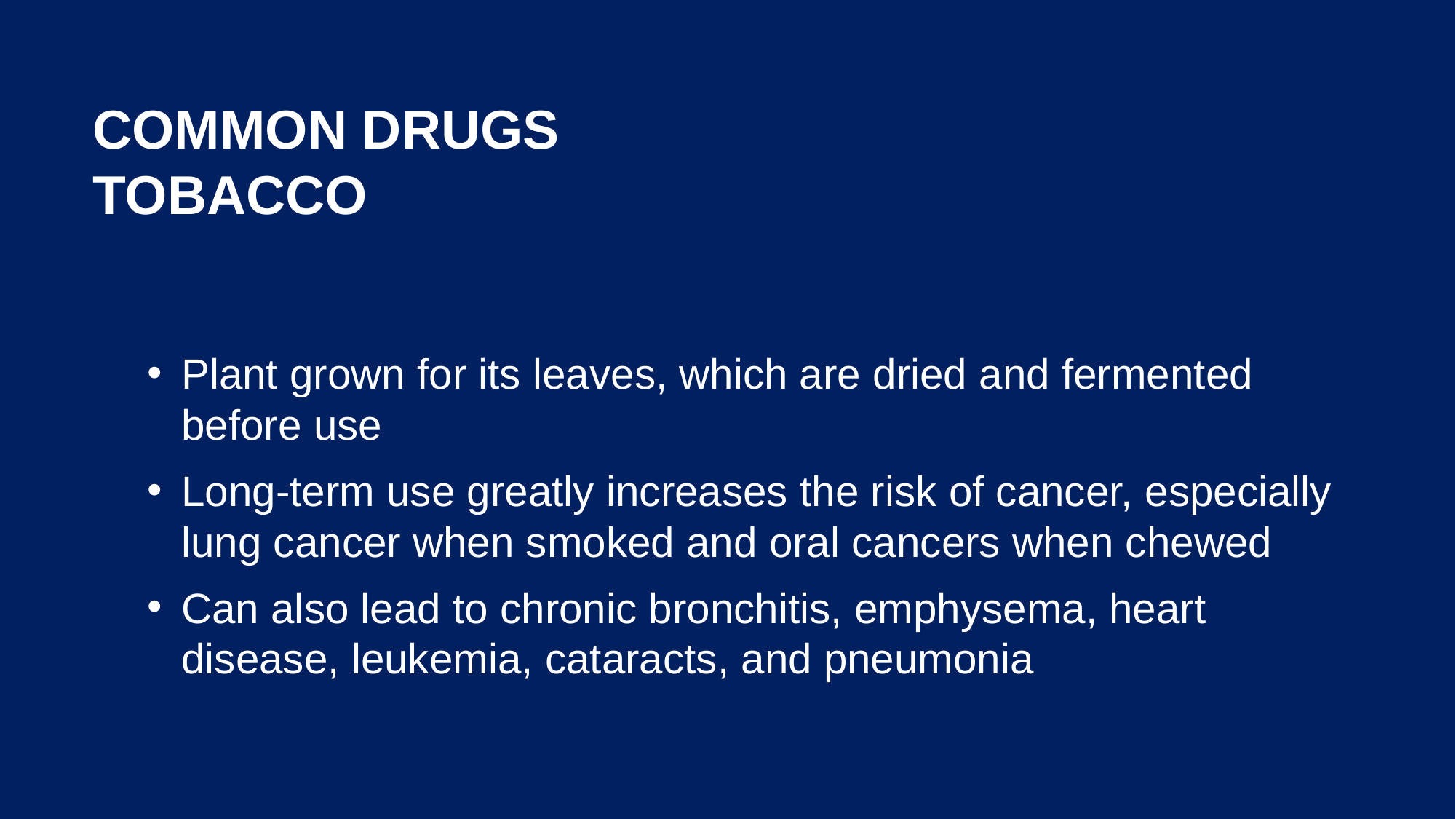

# Common Drugs Tobacco

Plant grown for its leaves, which are dried and fermented before use
Long-term use greatly increases the risk of cancer, especially lung cancer when smoked and oral cancers when chewed
Can also lead to chronic bronchitis, emphysema, heart disease, leukemia, cataracts, and pneumonia